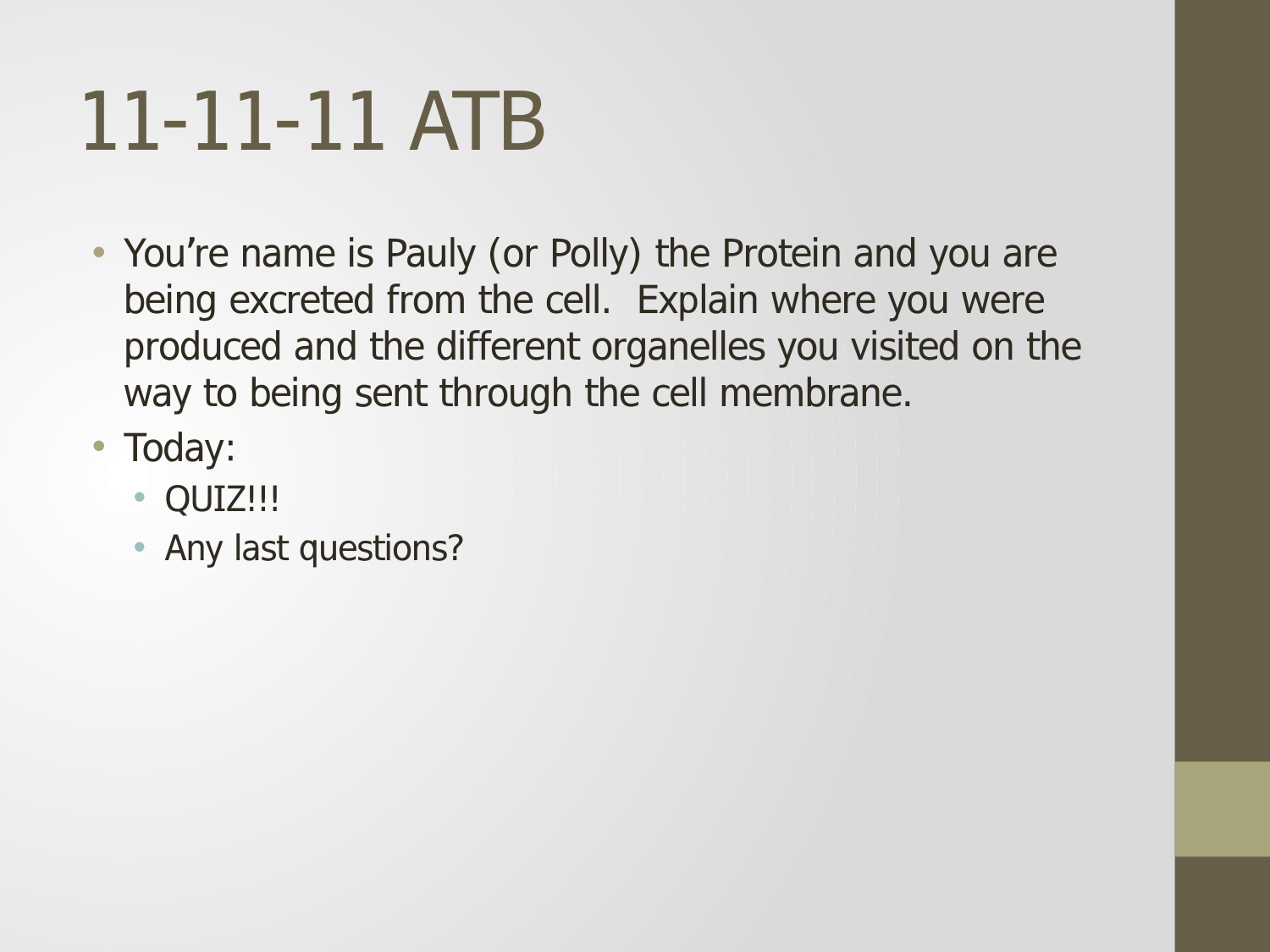

# 11-11-11 ATB
You’re name is Pauly (or Polly) the Protein and you are being excreted from the cell.  Explain where you were produced and the different organelles you visited on the way to being sent through the cell membrane.
Today:
QUIZ!!!
Any last questions?